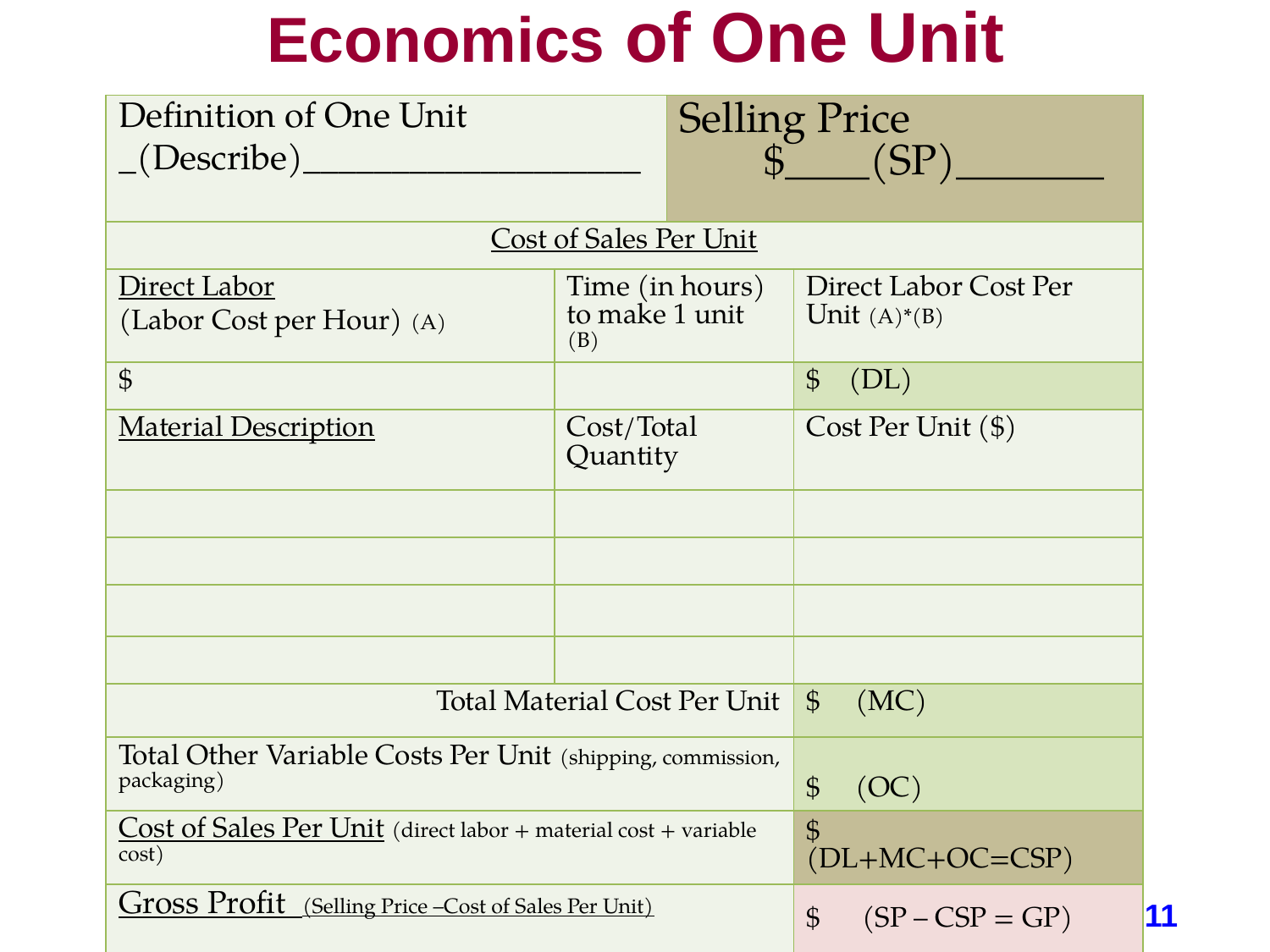

Economics of One Unit
| Definition of One Unit \_(Describe)\_\_\_\_\_\_\_\_\_\_\_\_\_\_\_\_\_\_\_ |  | Selling Price $\_\_\_\_(SP)\_\_\_\_\_\_\_ |  |
| --- | --- | --- | --- |
| Cost of Sales Per Unit |  |  |  |
| Direct Labor (Labor Cost per Hour) (A) | Time (in hours) to make 1 unit (B) |  | Direct Labor Cost Per Unit (A)\*(B) |
| $ |  |  | $ (DL) |
| Material Description | Cost/Total Quantity |  | Cost Per Unit ($) |
|  |  |  |  |
|  |  |  |  |
|  |  |  |  |
|  |  |  |  |
| Total Material Cost Per Unit |  |  | $ (MC) |
| Total Other Variable Costs Per Unit (shipping, commission, packaging) |  |  | $ (OC) |
| Cost of Sales Per Unit (direct labor + material cost + variable cost) |  |  | $ (DL+MC+OC=CSP) |
| Gross Profit (Selling Price –Cost of Sales Per Unit) |  |  | $ (SP – CSP = GP) |